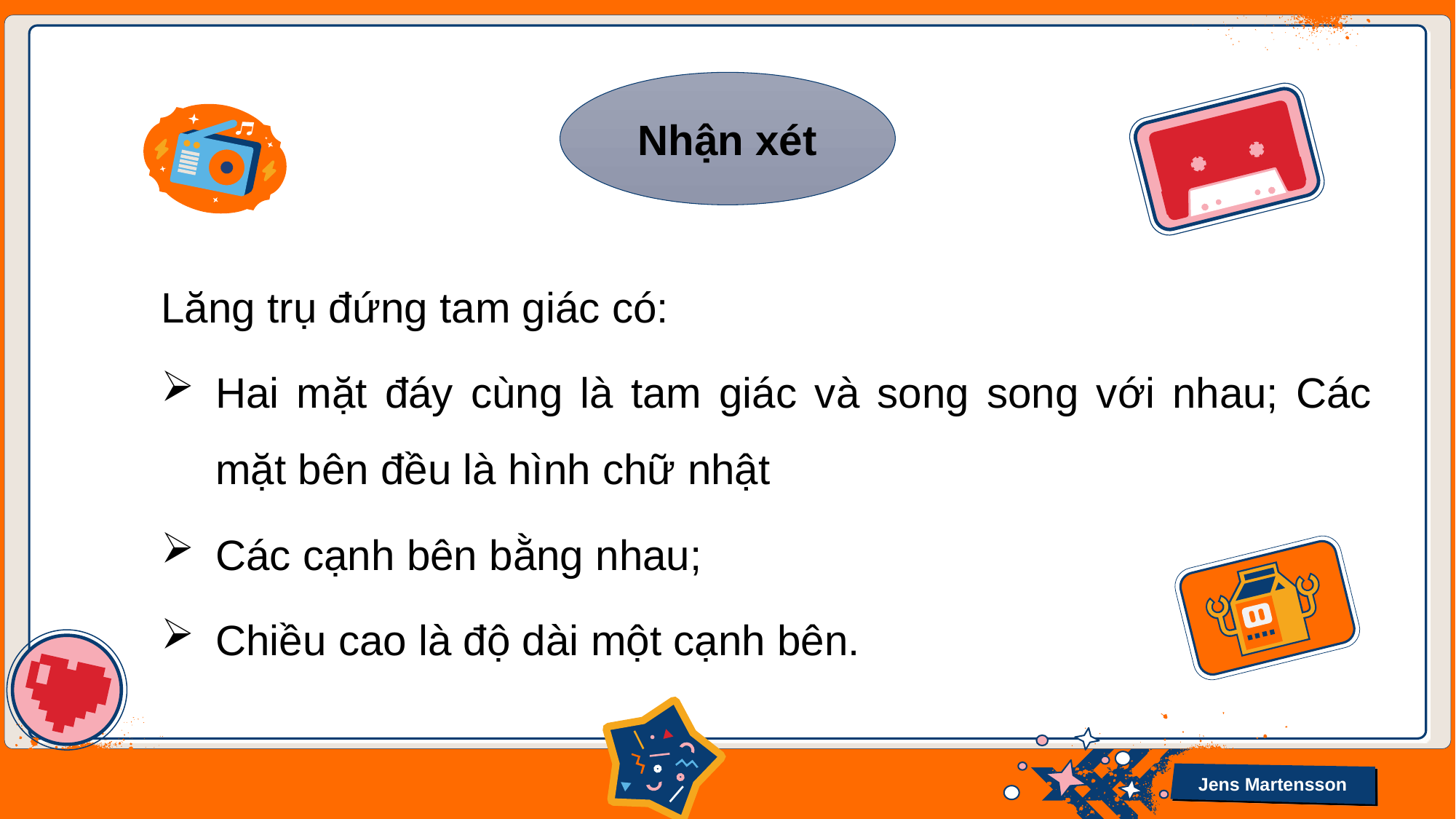

Nhận xét

Lăng trụ đứng tam giác có:
Hai mặt đáy cùng là tam giác và song song với nhau; Các mặt bên đều là hình chữ nhật
Các cạnh bên bằng nhau;
Chiều cao là độ dài một cạnh bên.